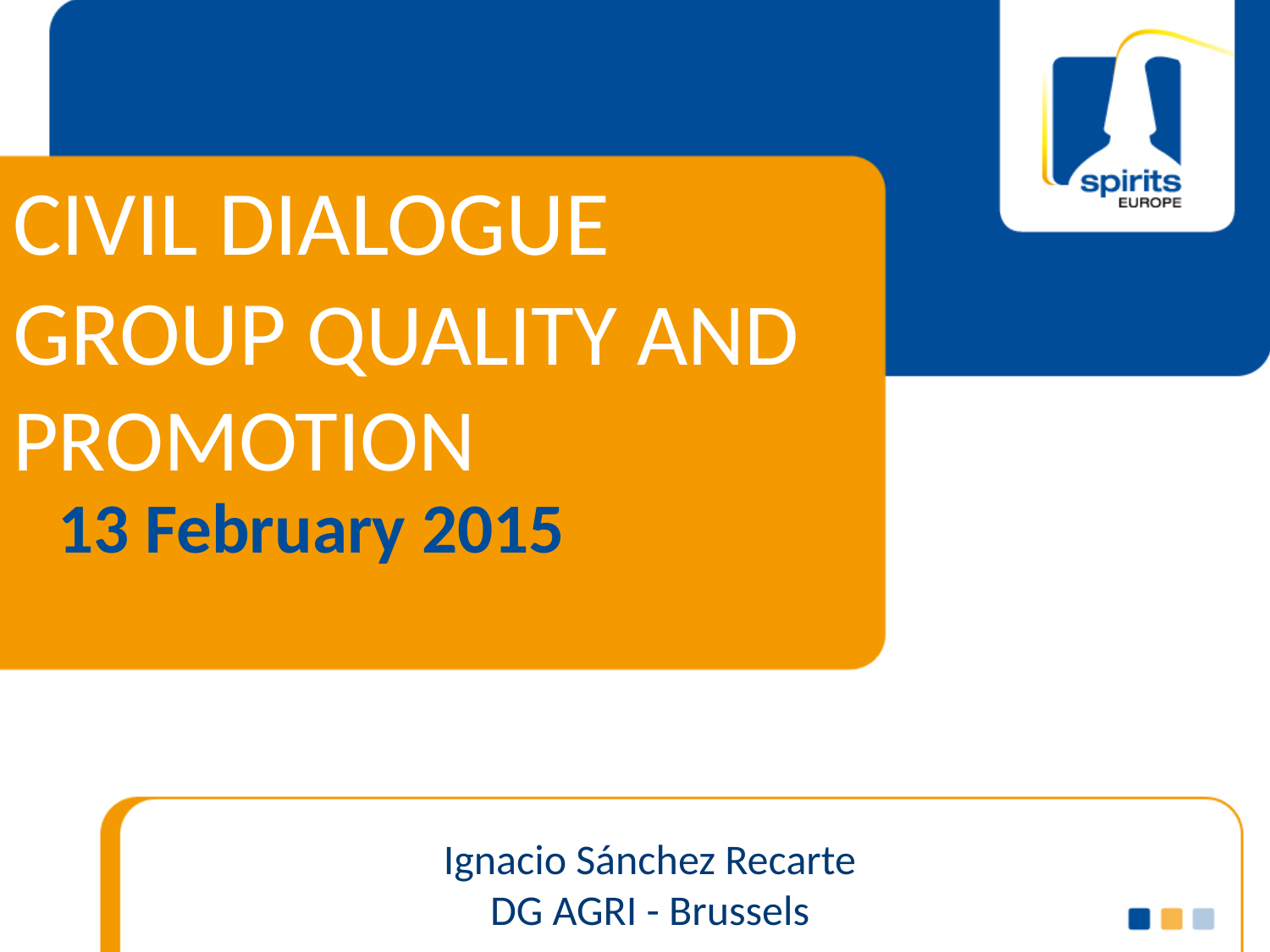

# Civil Dialogue Group Quality and Promotion
13 February 2015
Ignacio Sánchez Recarte
DG AGRI - Brussels